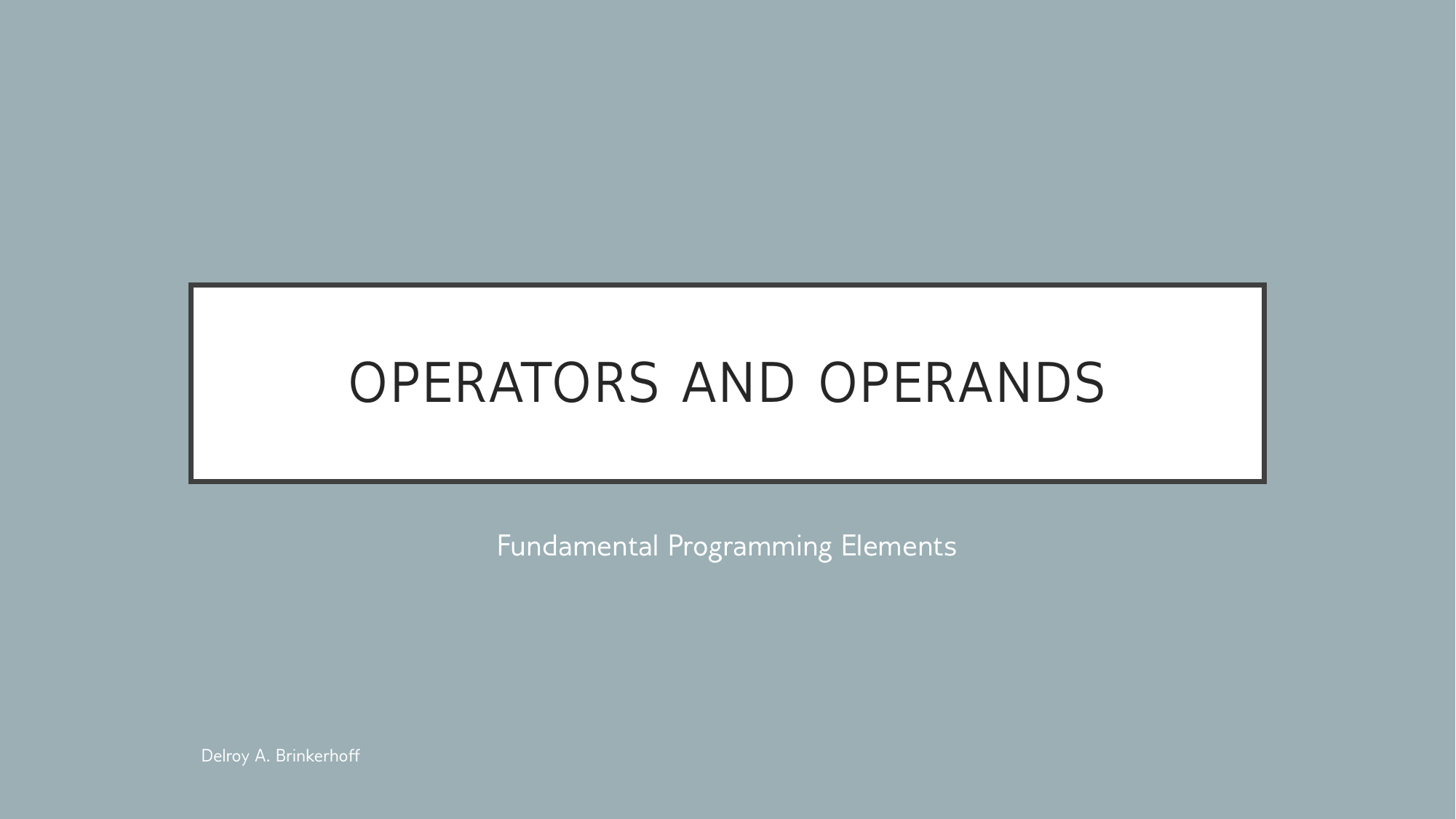

# Operators and Operands
Fundamental Programming Elements
Delroy A. Brinkerhoff